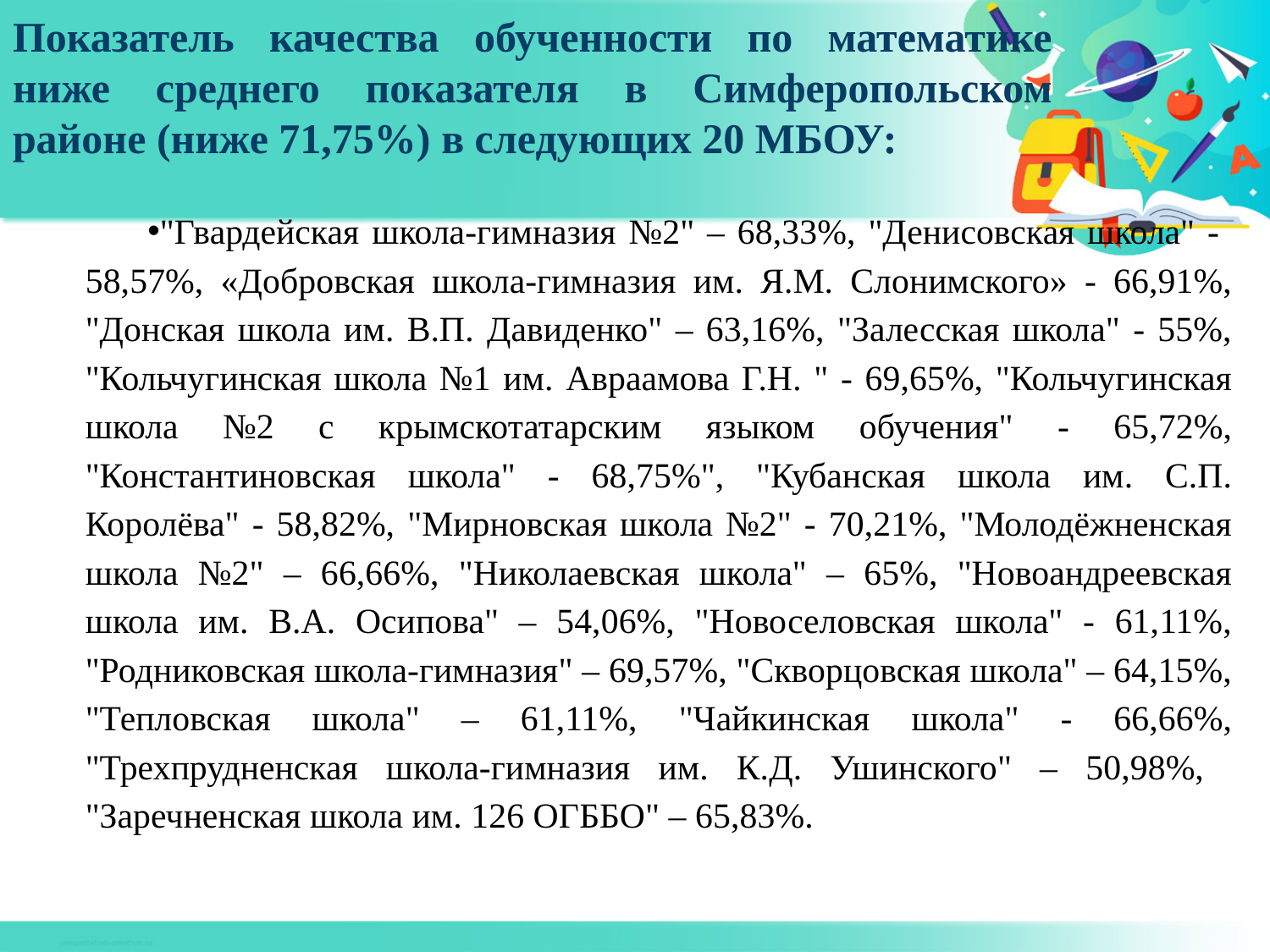

# Показатель качества обученности по математике ниже среднего показателя в Симферопольском районе (ниже 71,75%) в следующих 20 МБОУ:
"Гвардейская школа-гимназия №2" – 68,33%, "Денисовская школа" -  58,57%, «Добровская школа-гимназия им. Я.М. Слонимского» - 66,91%, "Донская школа им. В.П. Давиденко" – 63,16%, "Залесская школа" - 55%, "Кольчугинская школа №1 им. Авраамова Г.Н. " - 69,65%, "Кольчугинская школа №2 с крымскотатарским языком обучения" - 65,72%, "Константиновская школа" - 68,75%", "Кубанская школа им. С.П. Королёва" - 58,82%, "Мирновская школа №2" - 70,21%, "Молодёжненская школа №2" – 66,66%, "Николаевская школа" – 65%, "Новоандреевская школа им. В.А. Осипова" – 54,06%, "Новоселовская школа" - 61,11%, "Родниковская школа-гимназия" – 69,57%, "Скворцовская школа" – 64,15%, "Тепловская школа" – 61,11%, "Чайкинская школа" - 66,66%, "Трехпрудненская школа-гимназия им. К.Д. Ушинского" – 50,98%,  "Заречненская школа им. 126 ОГББО" – 65,83%.